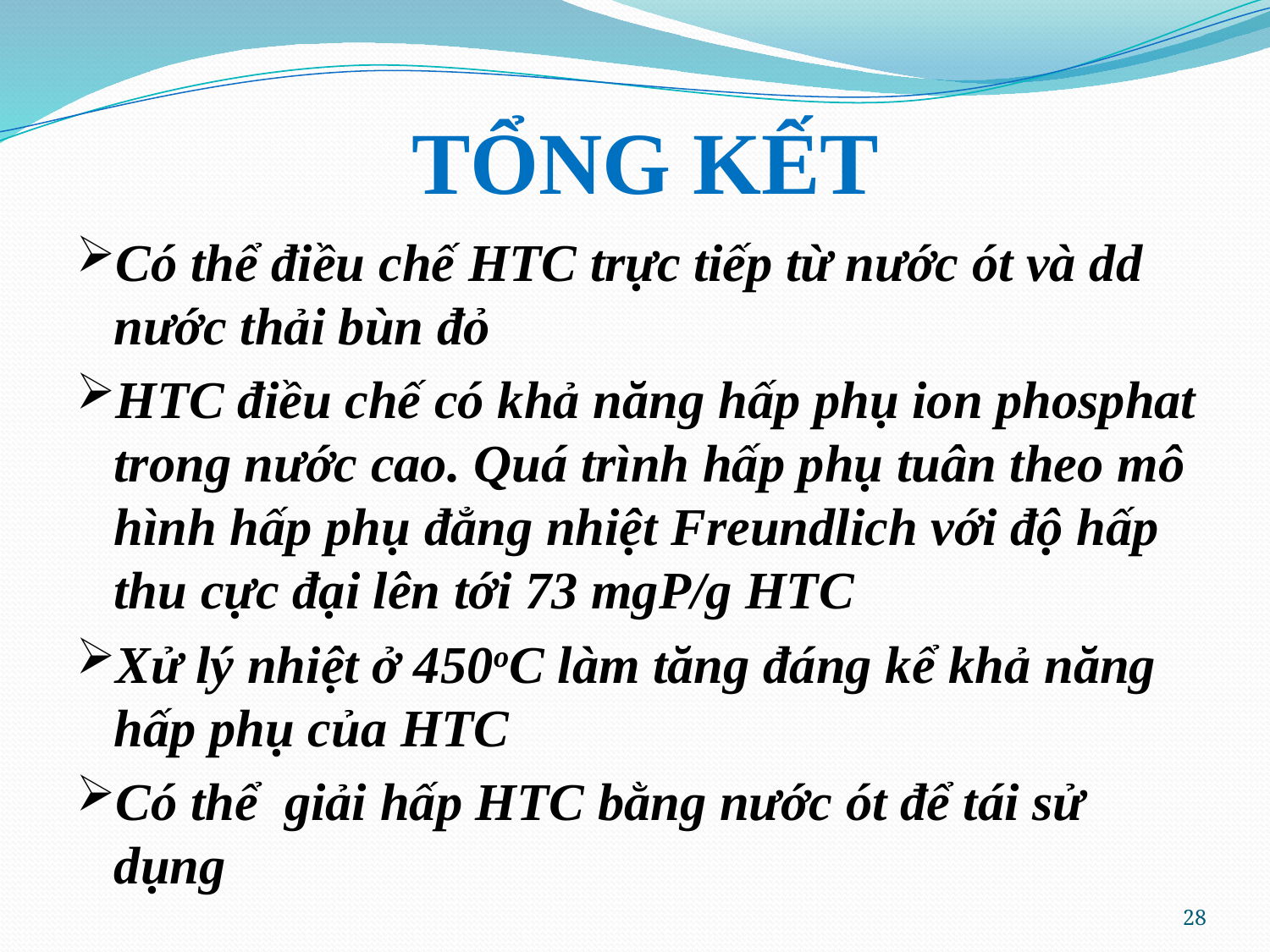

# TỔNG KẾT
Có thể điều chế HTC trực tiếp từ nước ót và dd nước thải bùn đỏ
HTC điều chế có khả năng hấp phụ ion phosphat trong nước cao. Quá trình hấp phụ tuân theo mô hình hấp phụ đẳng nhiệt Freundlich với độ hấp thu cực đại lên tới 73 mgP/g HTC
Xử lý nhiệt ở 450oC làm tăng đáng kể khả năng hấp phụ của HTC
Có thể  giải hấp HTC bằng nước ót để tái sử dụng
28